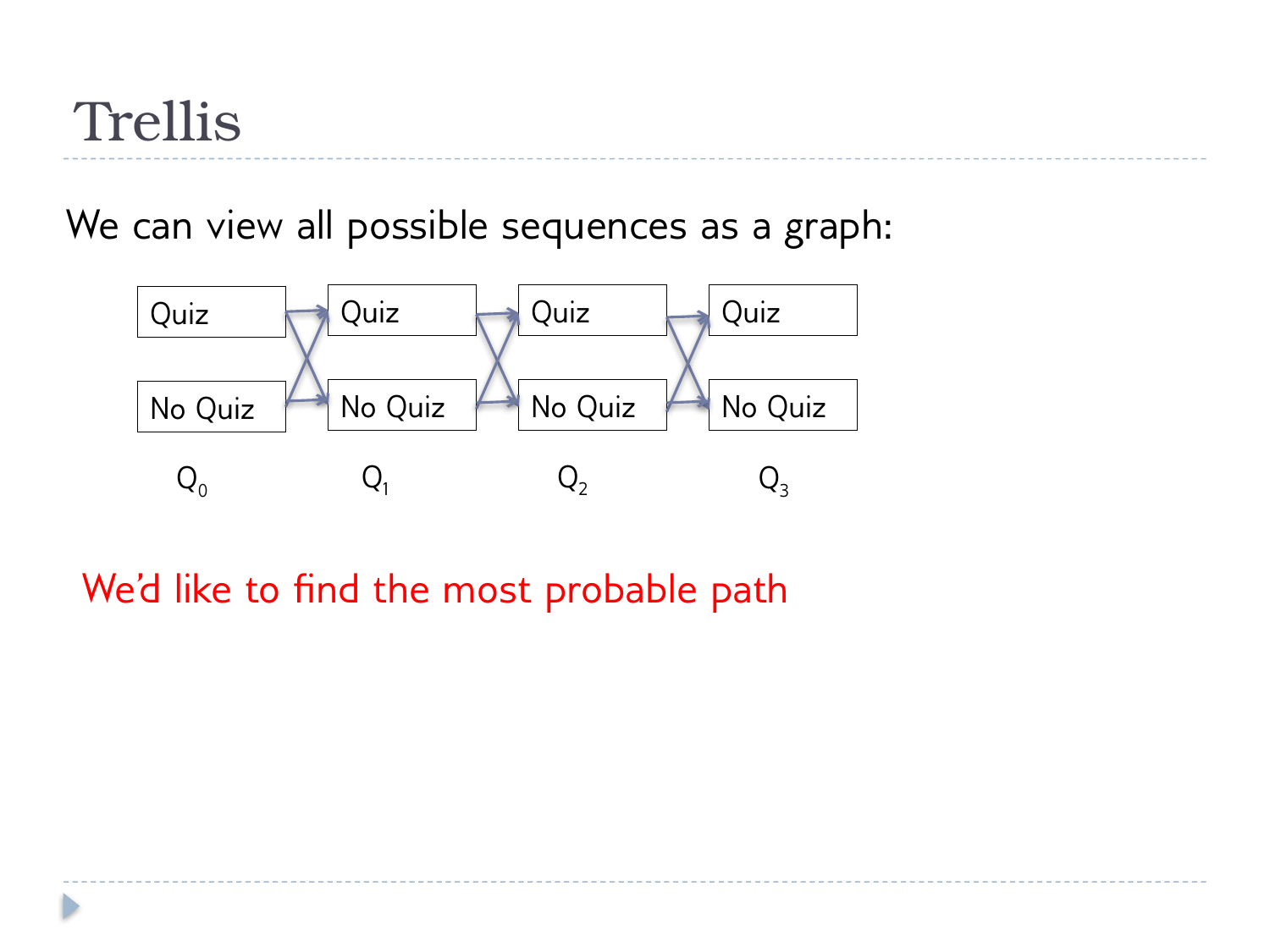

# Trellis
We can view all possible sequences as a graph:
Quiz
Quiz
Quiz
Quiz
No Quiz
No Quiz
No Quiz
No Quiz
Q1
Q2
Q0
Q3
We’d like to find the most probable path